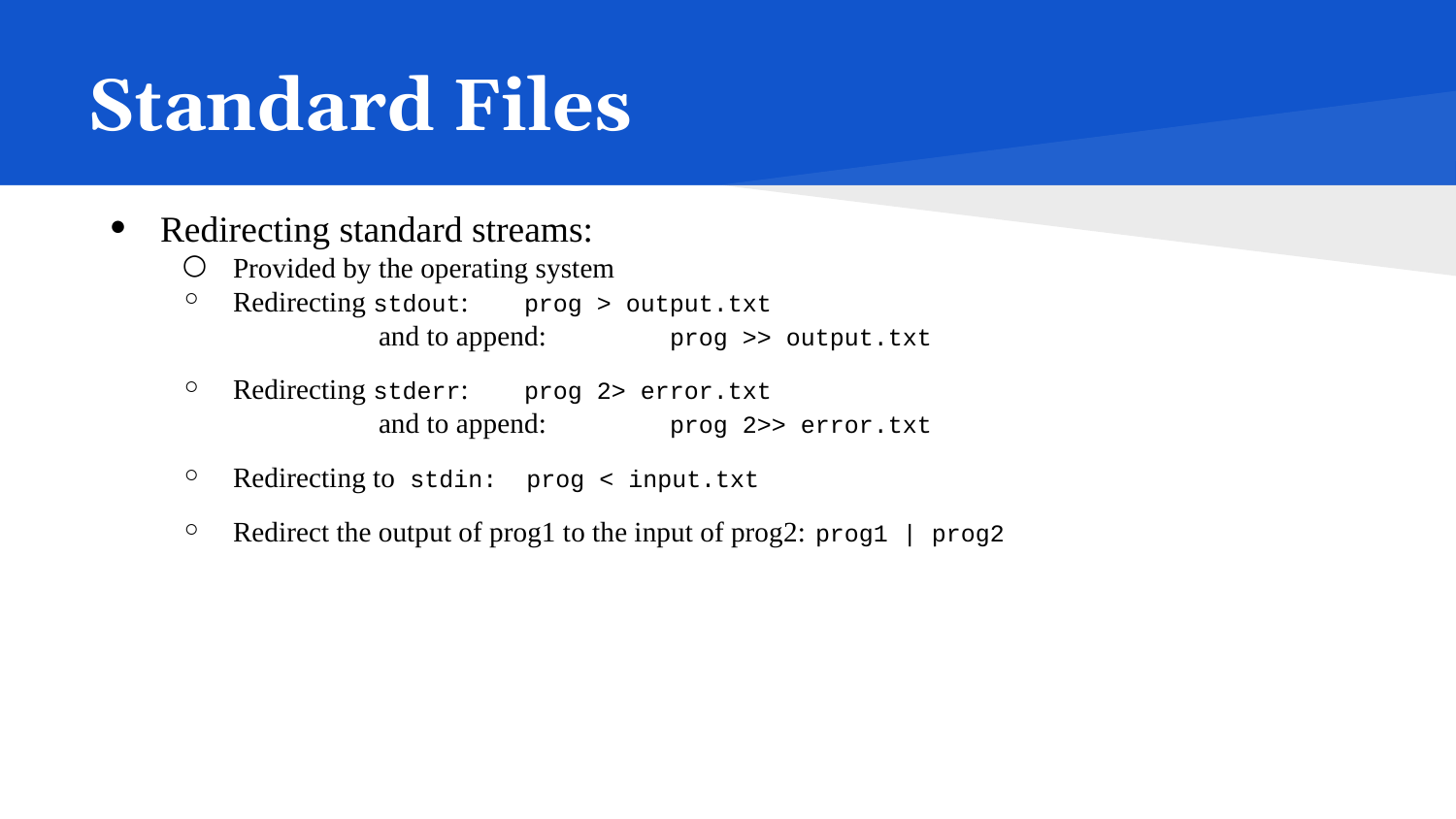

# Standard Files
Redirecting standard streams:
Provided by the operating system
Redirecting stdout:	prog > output.txt
	and to append:	prog >> output.txt
Redirecting stderr:	prog 2> error.txt
	and to append:	prog 2>> error.txt
Redirecting to stdin:  prog < input.txt
Redirect the output of prog1 to the input of prog2:	prog1 | prog2